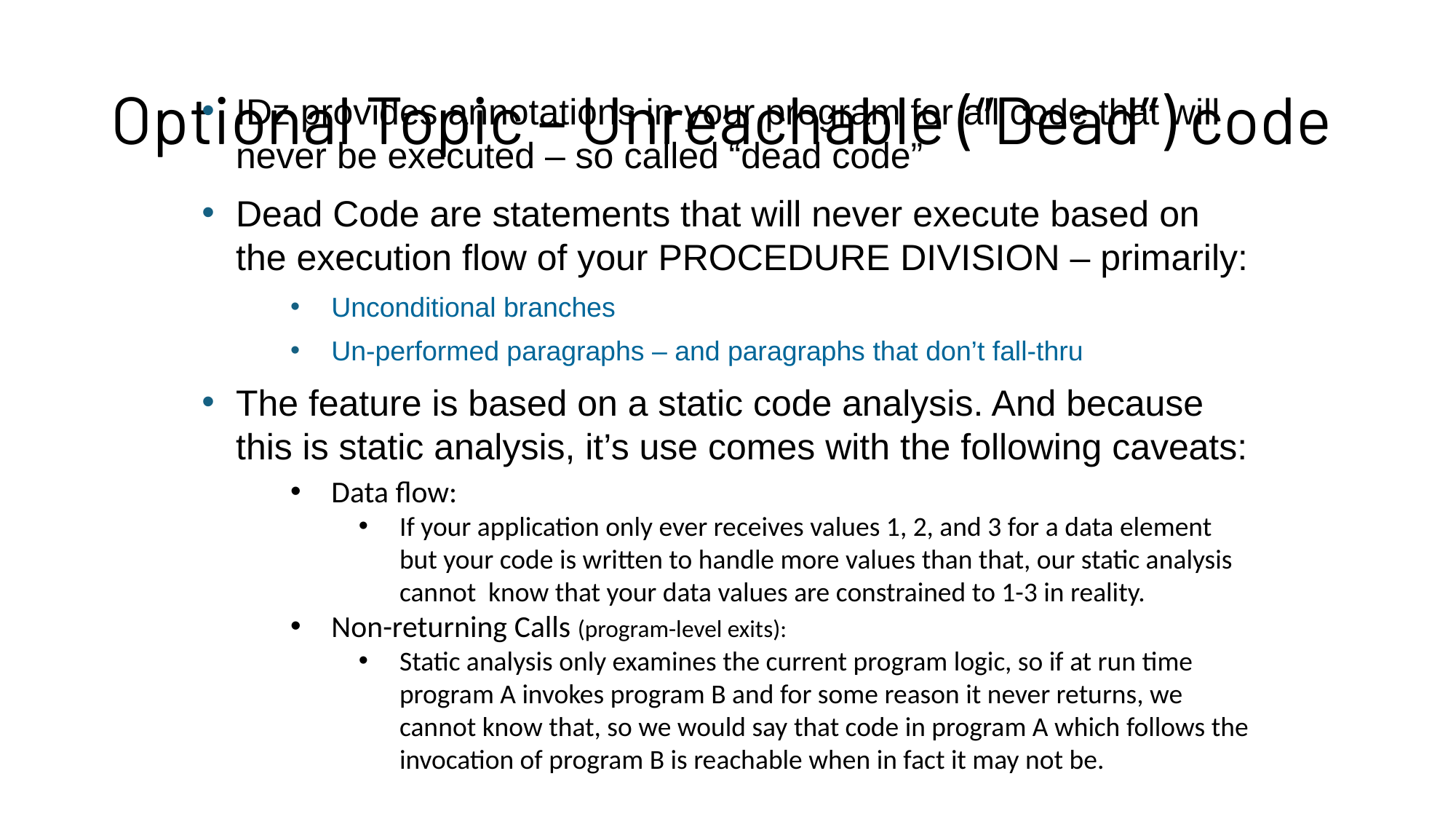

# Optional Topic – Unreachable (“Dead”) code
IDz provides annotations in your program for all code that will never be executed – so called “dead code”
Dead Code are statements that will never execute based on the execution flow of your PROCEDURE DIVISION – primarily:
Unconditional branches
Un-performed paragraphs – and paragraphs that don’t fall-thru
The feature is based on a static code analysis. And because this is static analysis, it’s use comes with the following caveats:
Data flow:
If your application only ever receives values 1, 2, and 3 for a data element but your code is written to handle more values than that, our static analysis cannot  know that your data values are constrained to 1-3 in reality.
Non-returning Calls (program-level exits):
Static analysis only examines the current program logic, so if at run time program A invokes program B and for some reason it never returns, we cannot know that, so we would say that code in program A which follows the invocation of program B is reachable when in fact it may not be.